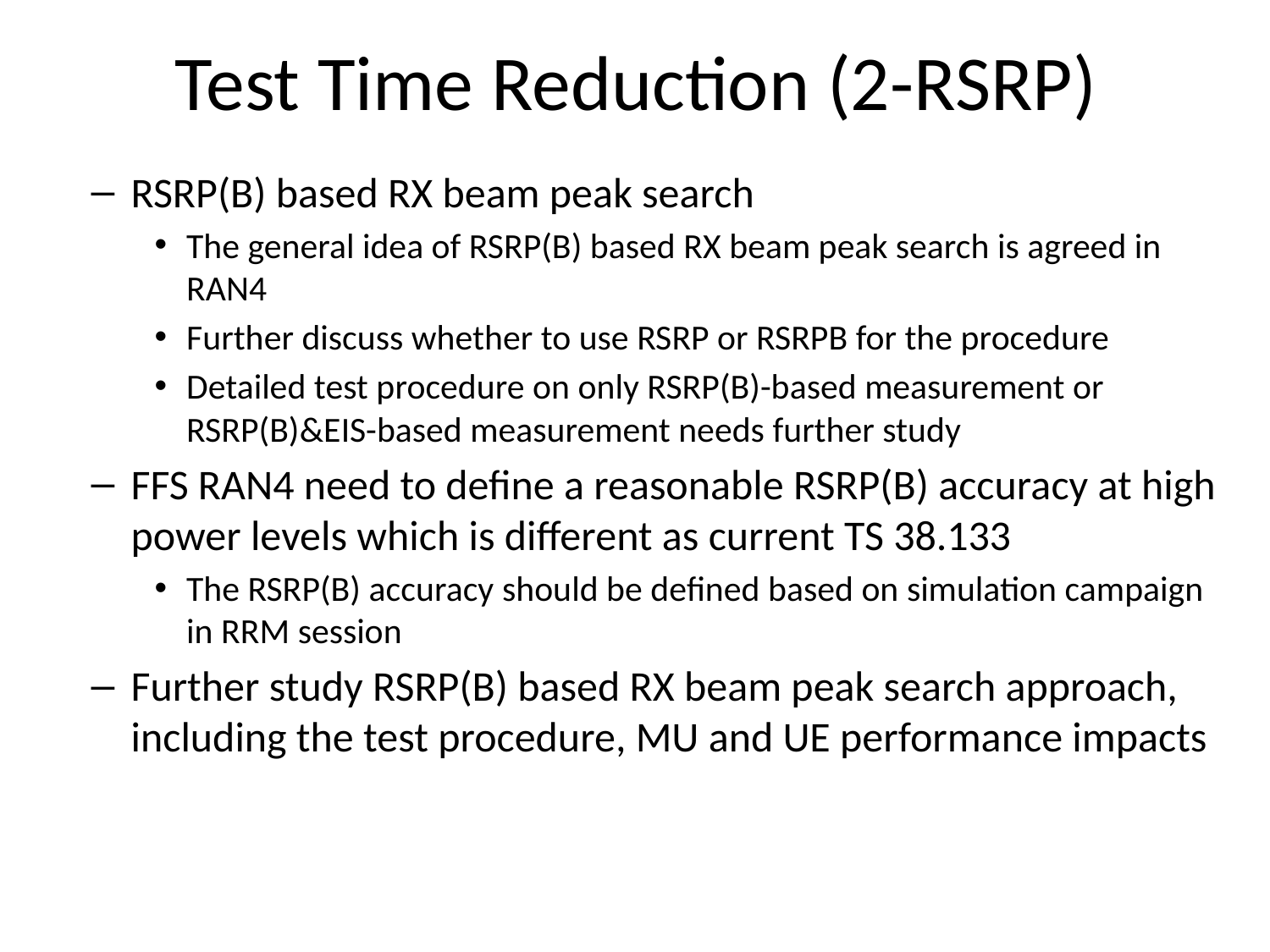

# Test Time Reduction (2-RSRP)
RSRP(B) based RX beam peak search
The general idea of RSRP(B) based RX beam peak search is agreed in RAN4
Further discuss whether to use RSRP or RSRPB for the procedure
Detailed test procedure on only RSRP(B)-based measurement or RSRP(B)&EIS-based measurement needs further study
FFS RAN4 need to define a reasonable RSRP(B) accuracy at high power levels which is different as current TS 38.133
The RSRP(B) accuracy should be defined based on simulation campaign in RRM session
Further study RSRP(B) based RX beam peak search approach, including the test procedure, MU and UE performance impacts